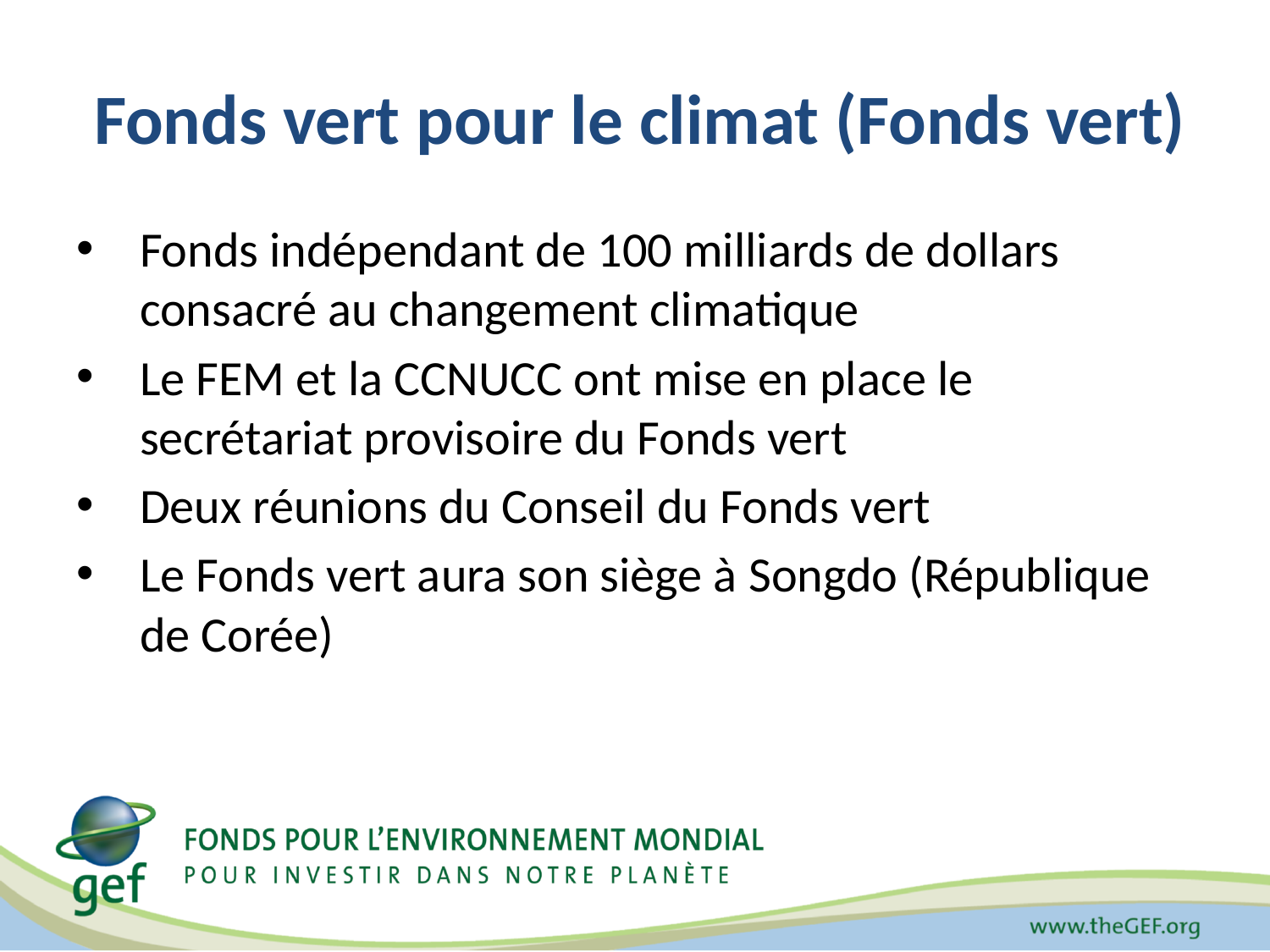

# Fonds vert pour le climat (Fonds vert)
Fonds indépendant de 100 milliards de dollars consacré au changement climatique
Le FEM et la CCNUCC ont mise en place le secrétariat provisoire du Fonds vert
Deux réunions du Conseil du Fonds vert
Le Fonds vert aura son siège à Songdo (République de Corée)